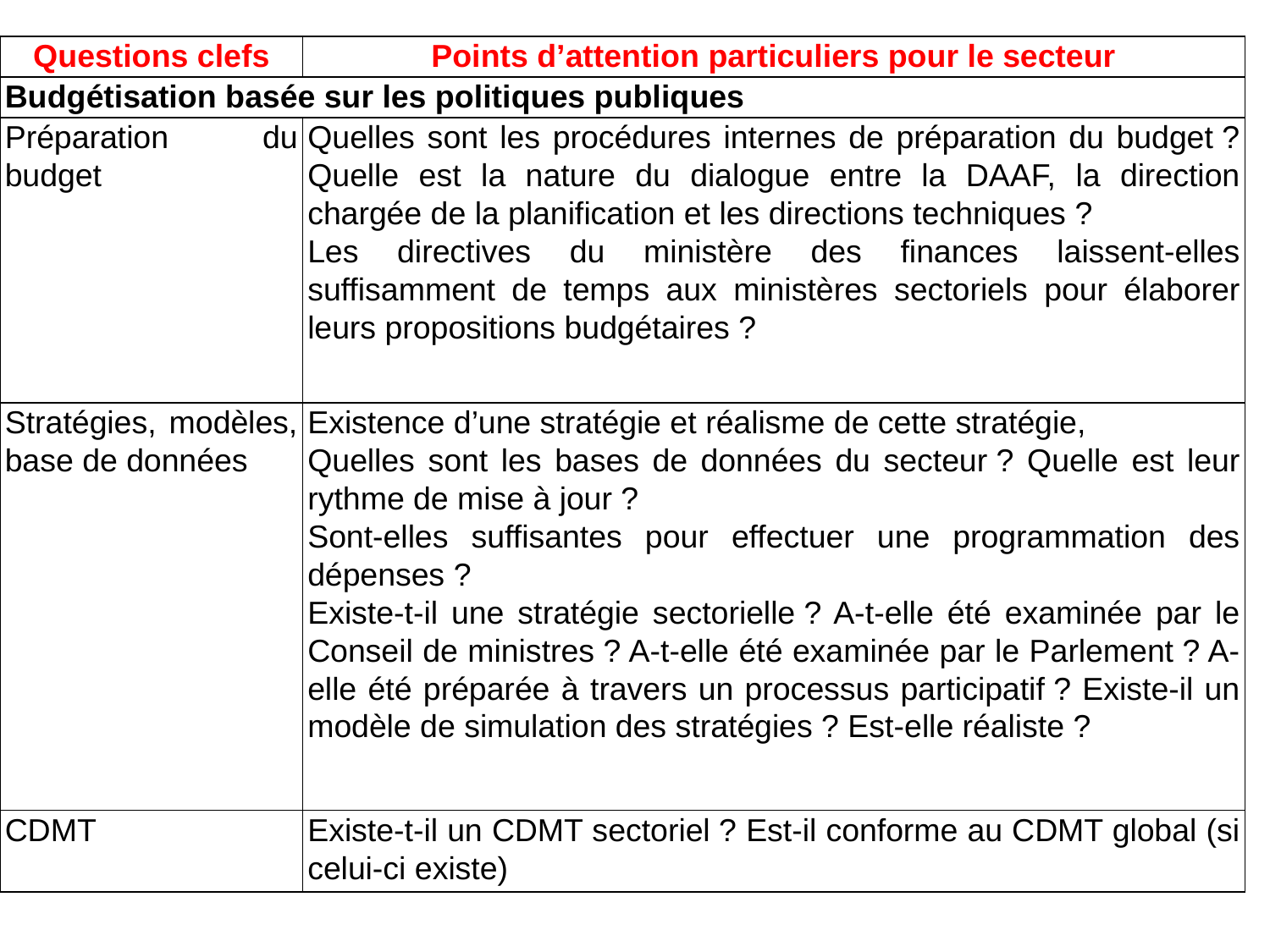

| Questions clefs | Points d’attention particuliers pour le secteur |
| --- | --- |
| Budgétisation basée sur les politiques publiques |  |
| Préparation du budget | Quelles sont les procédures internes de préparation du budget ? Quelle est la nature du dialogue entre la DAAF, la direction chargée de la planification et les directions techniques ? Les directives du ministère des finances laissent-elles suffisamment de temps aux ministères sectoriels pour élaborer leurs propositions budgétaires ? |
| Stratégies, modèles, base de données | Existence d’une stratégie et réalisme de cette stratégie, Quelles sont les bases de données du secteur ? Quelle est leur rythme de mise à jour ? Sont-elles suffisantes pour effectuer une programmation des dépenses ? Existe-t-il une stratégie sectorielle ? A-t-elle été examinée par le Conseil de ministres ? A-t-elle été examinée par le Parlement ? A-elle été préparée à travers un processus participatif ? Existe-il un modèle de simulation des stratégies ? Est-elle réaliste ? |
| CDMT | Existe-t-il un CDMT sectoriel ? Est-il conforme au CDMT global (si celui-ci existe) |